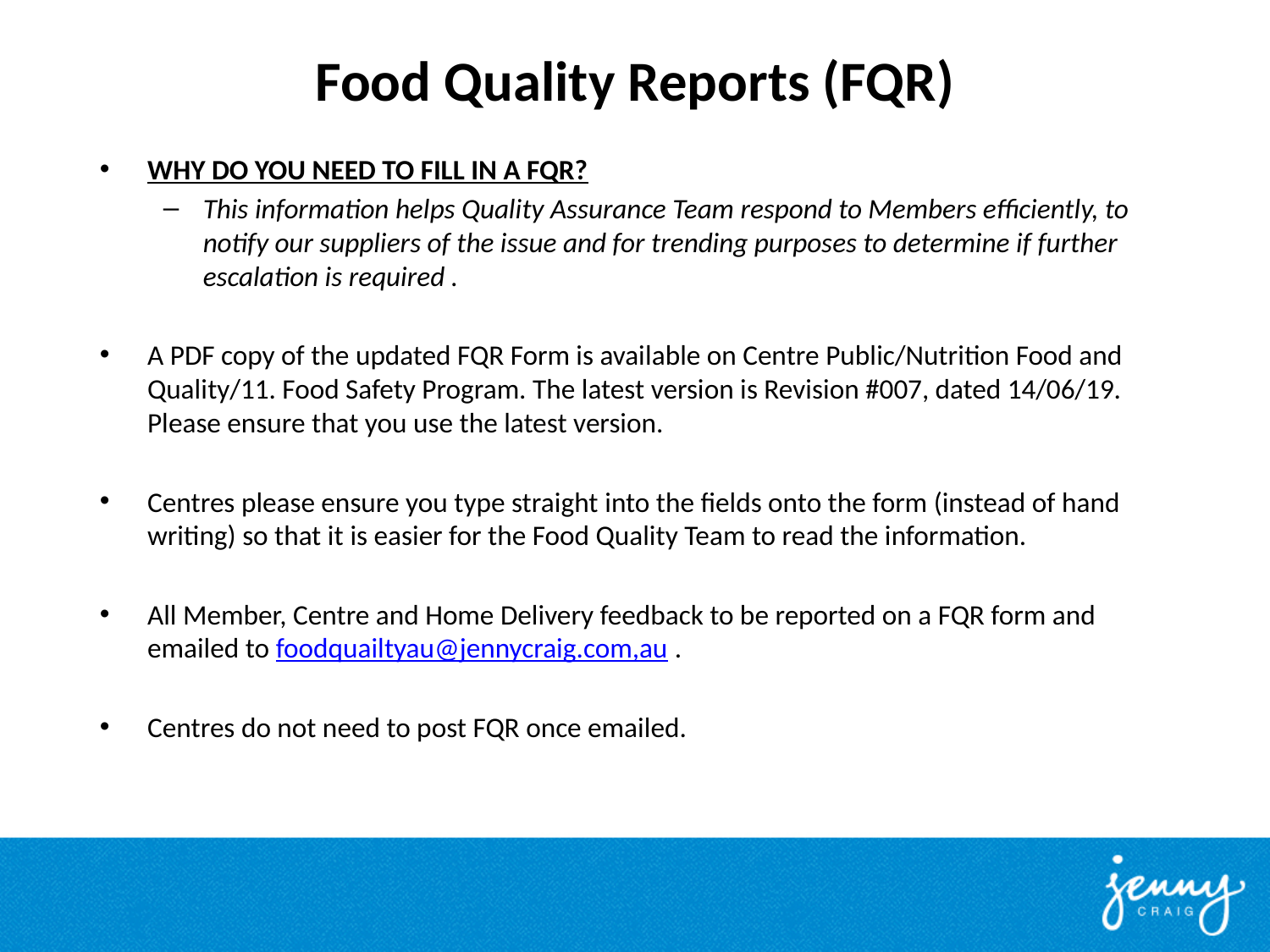

# Food Quality Reports (FQR)
WHY DO YOU NEED TO FILL IN A FQR?
This information helps Quality Assurance Team respond to Members efficiently, to notify our suppliers of the issue and for trending purposes to determine if further escalation is required .

A PDF copy of the updated FQR Form is available on Centre Public/Nutrition Food and Quality/11. Food Safety Program. The latest version is Revision #007, dated 14/06/19.  Please ensure that you use the latest version.

Centres please ensure you type straight into the fields onto the form (instead of hand writing) so that it is easier for the Food Quality Team to read the information.

All Member, Centre and Home Delivery feedback to be reported on a FQR form and emailed to foodquailtyau@jennycraig.com,au .

Centres do not need to post FQR once emailed.